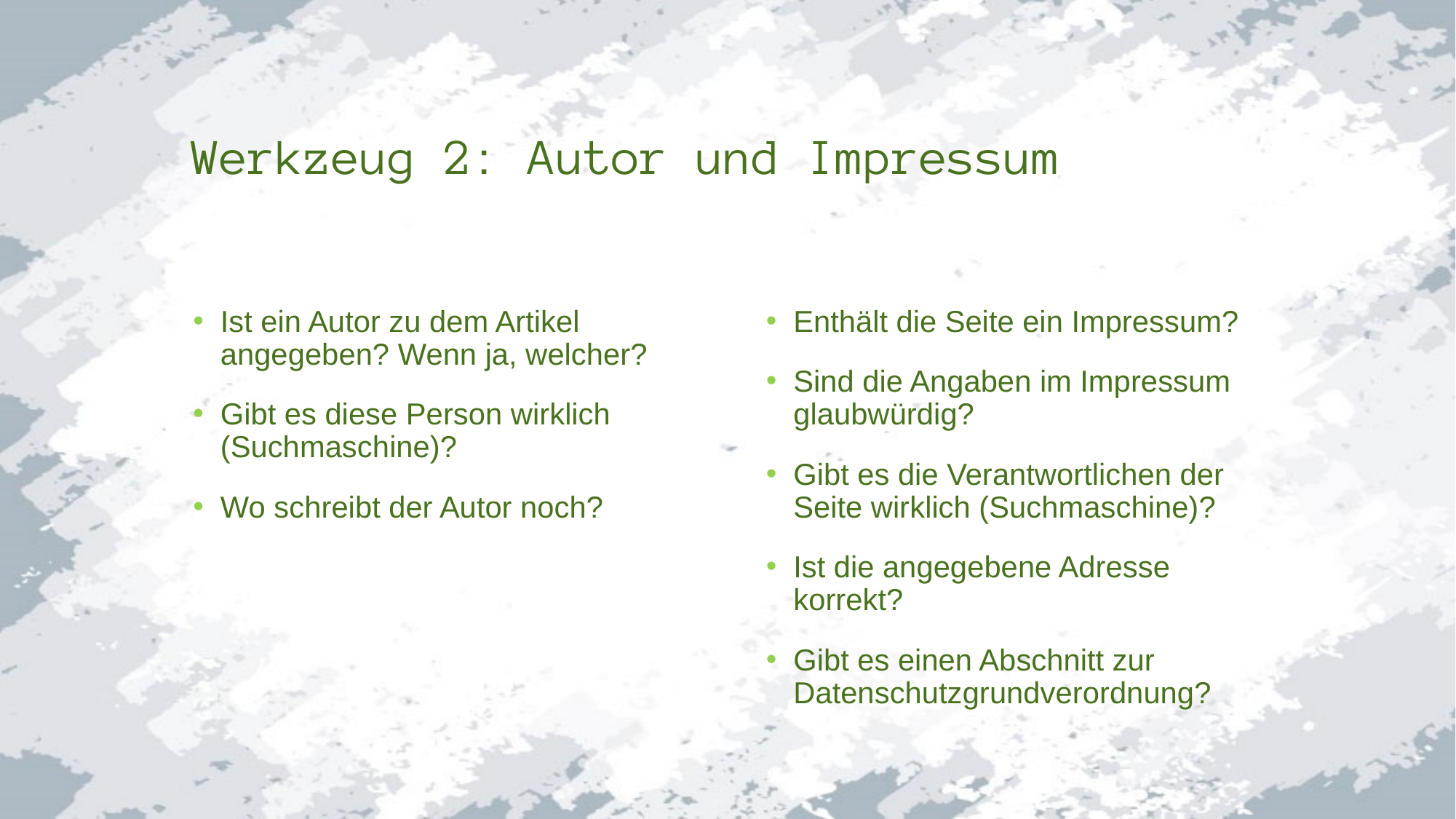

# Werkzeug 2: Autor und Impressum
Autor
Impressum
Ist ein Autor zu dem Artikel angegeben? Wenn ja, welcher?
Gibt es diese Person wirklich (Suchmaschine)?
Wo schreibt der Autor noch?

Enthält die Seite ein Impressum?
Sind die Angaben im Impressum glaubwürdig?
Gibt es die Verantwortlichen der Seite wirklich (Suchmaschine)?
Ist die angegebene Adresse korrekt?
Gibt es einen Abschnitt zur Datenschutzgrundverordnung?